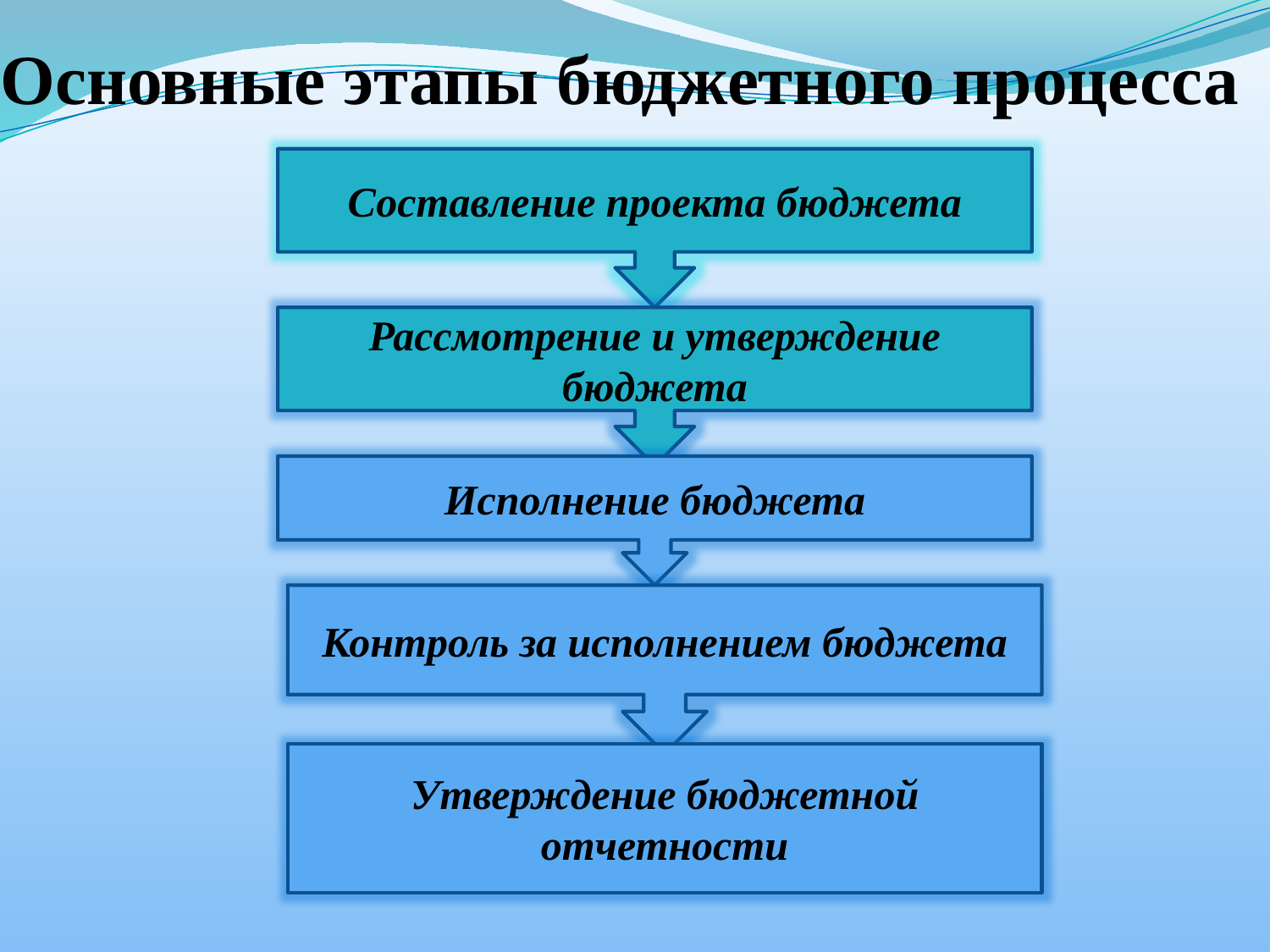

# Основные этапы бюджетного процесса
Составление проекта бюджета

Рассмотрение и утверждение бюджета
Исполнение бюджета
Контроль за исполнением бюджета
Утверждение бюджетной отчетности